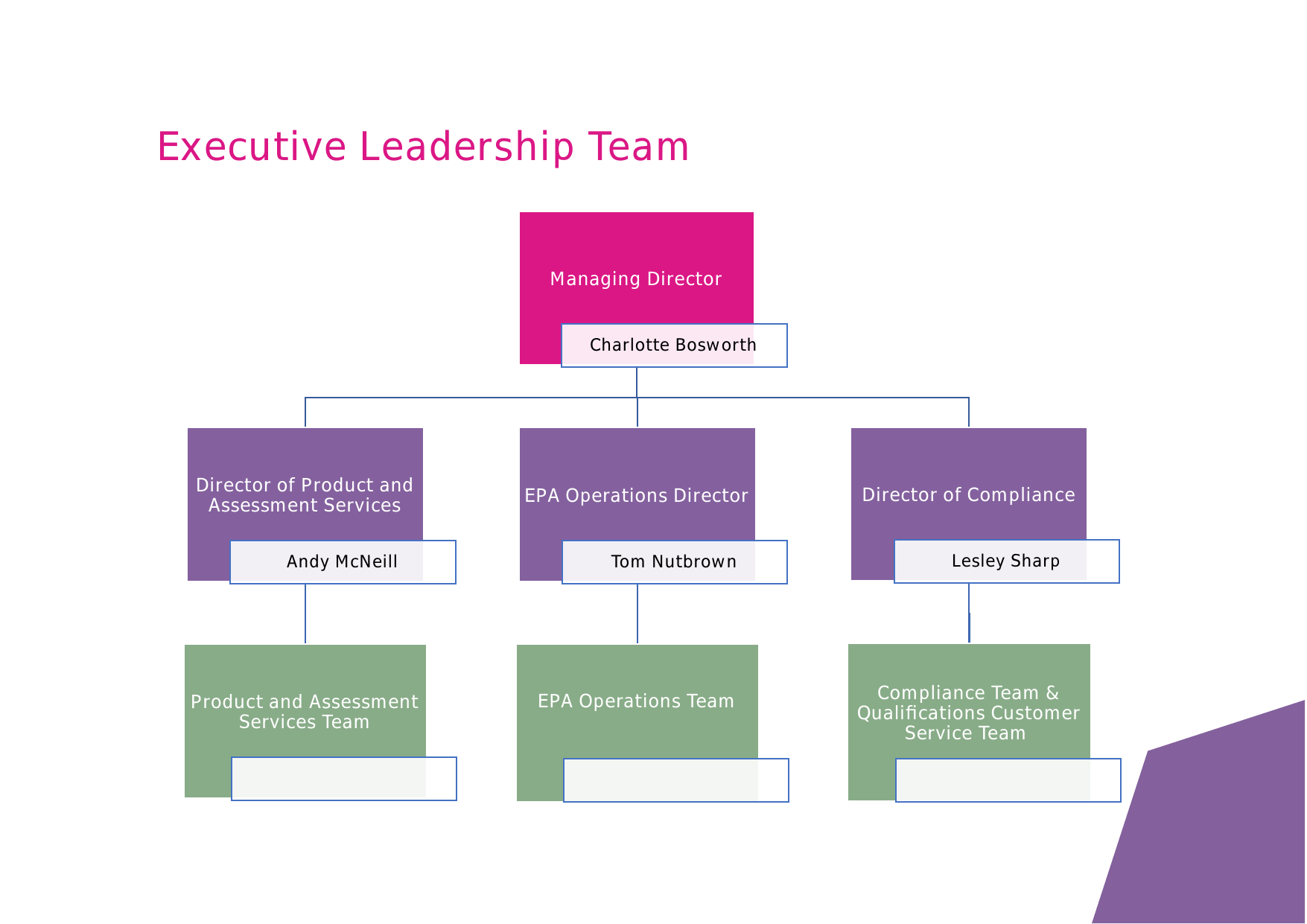

# Executive Leadership Team
Managing Director
Charlotte Bosworth
Director of Product and Assessment Services
Andy McNeill
Product and Assessment Services Team

EPA Operations Director
Tom Nutbrown
EPA Operations Team

Director of Compliance
Lesley Sharp
Compliance Team & Qualifications Customer Service Team